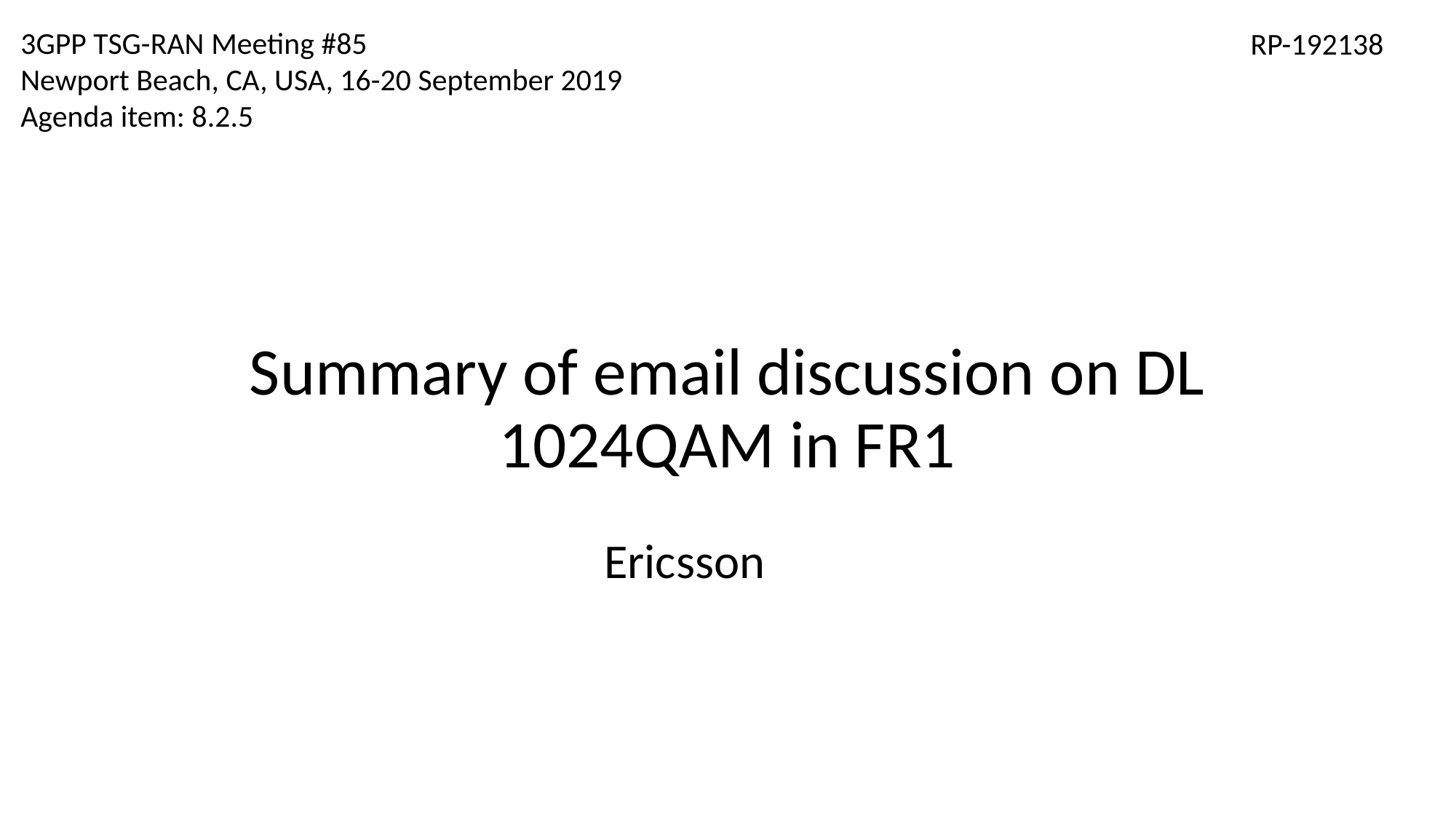

3GPP TSG-RAN Meeting #85
Newport Beach, CA, USA, 16-20 September 2019
Agenda item: 8.2.5
RP-192138
# Summary of email discussion on DL 1024QAM in FR1
Ericsson